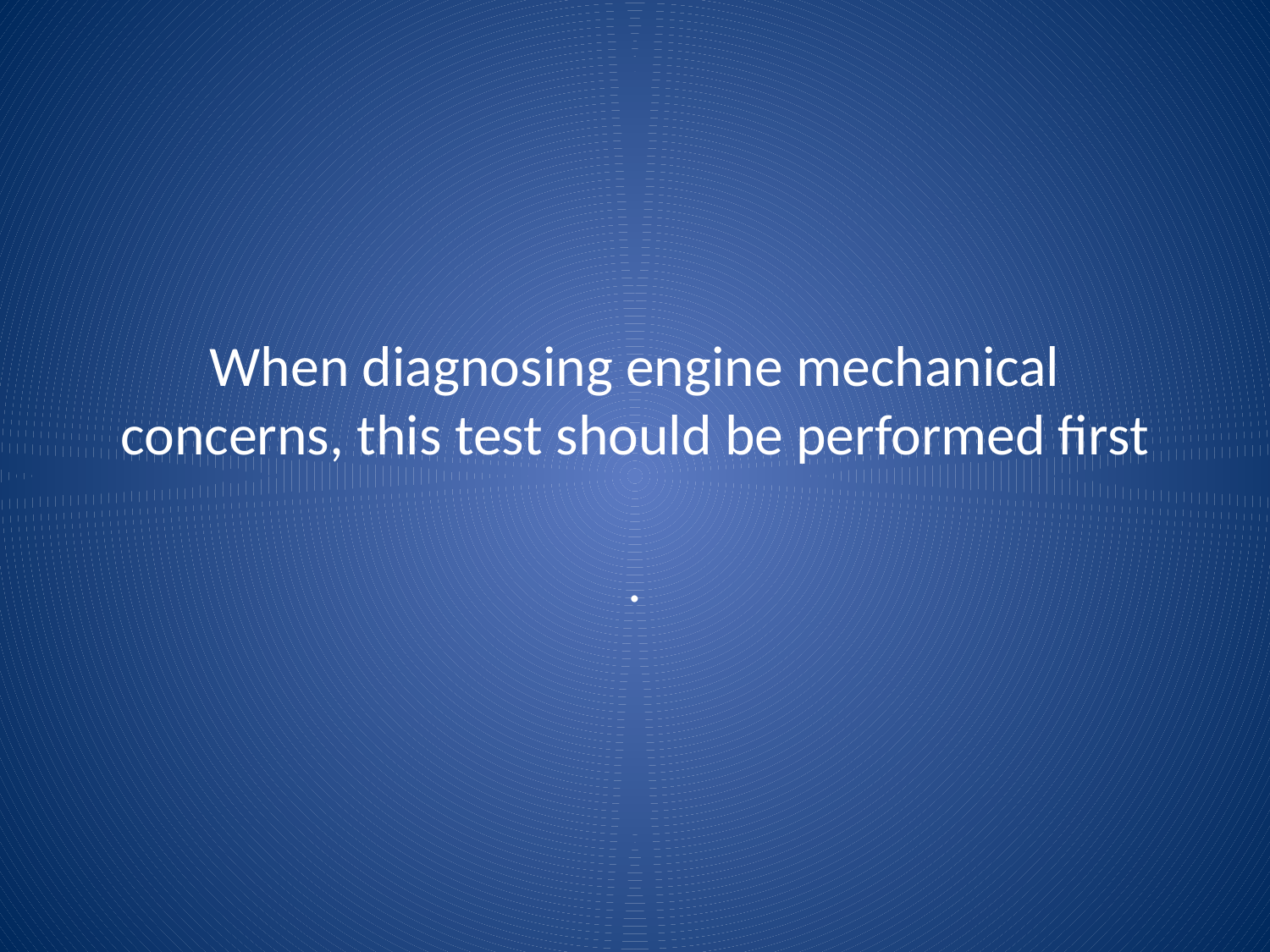

# When diagnosing engine mechanical concerns, this test should be performed first
.